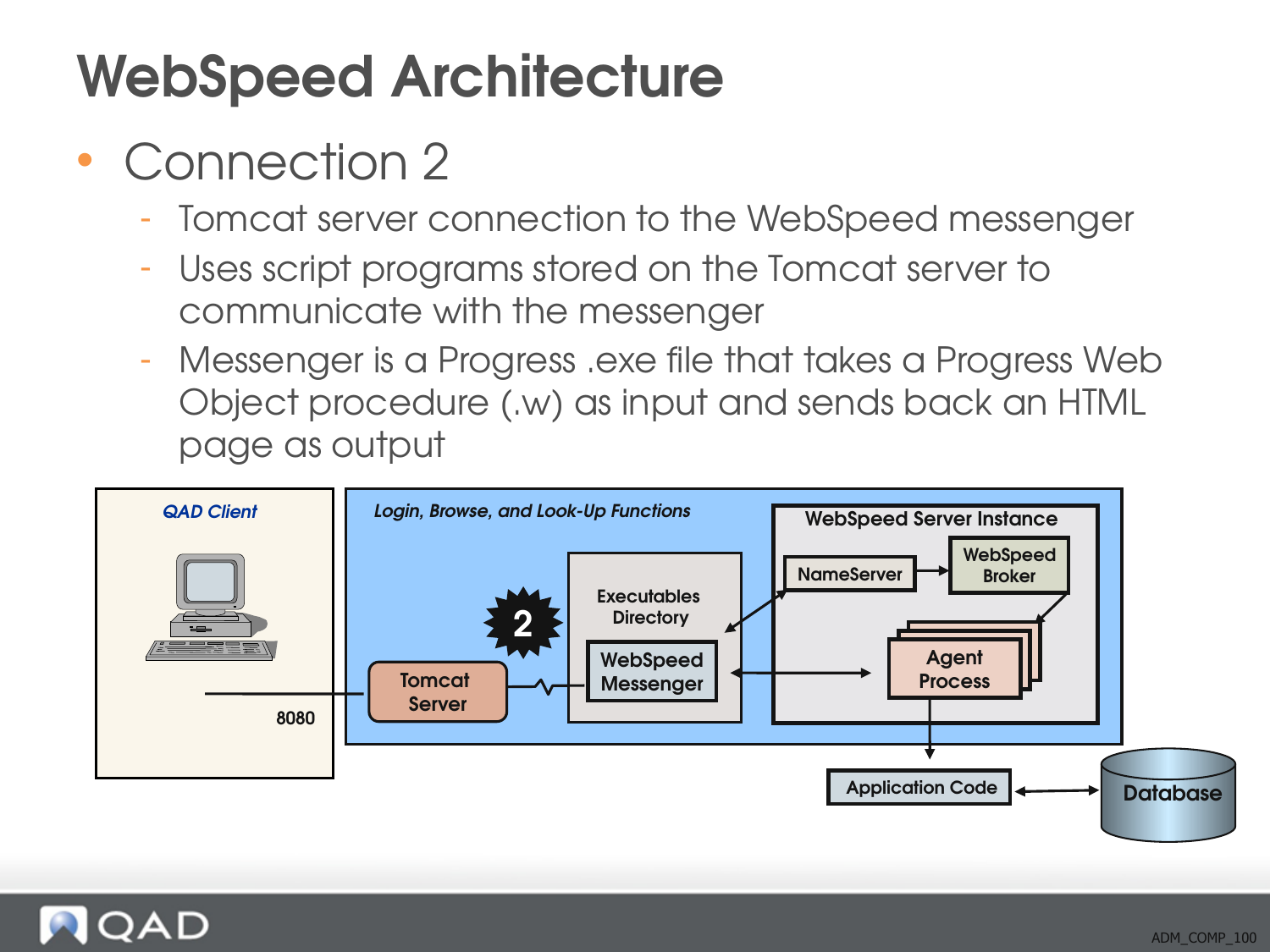

# WebSpeed Architecture
Connection 2
Tomcat server connection to the WebSpeed messenger
Uses script programs stored on the Tomcat server to communicate with the messenger
Messenger is a Progress .exe file that takes a Progress Web Object procedure (.w) as input and sends back an HTML page as output

QAD Client
WebSpeed Server Instance

WebSpeed
Broker

NameServer

Server
Process
Server
Process
Agent
Process

Login, Browse, and Look-Up Functions

Executables
Directory
2

WebSpeed
Messenger
Tomcat
Server

8080

 Database
 Application Code

ADM_COMP_100